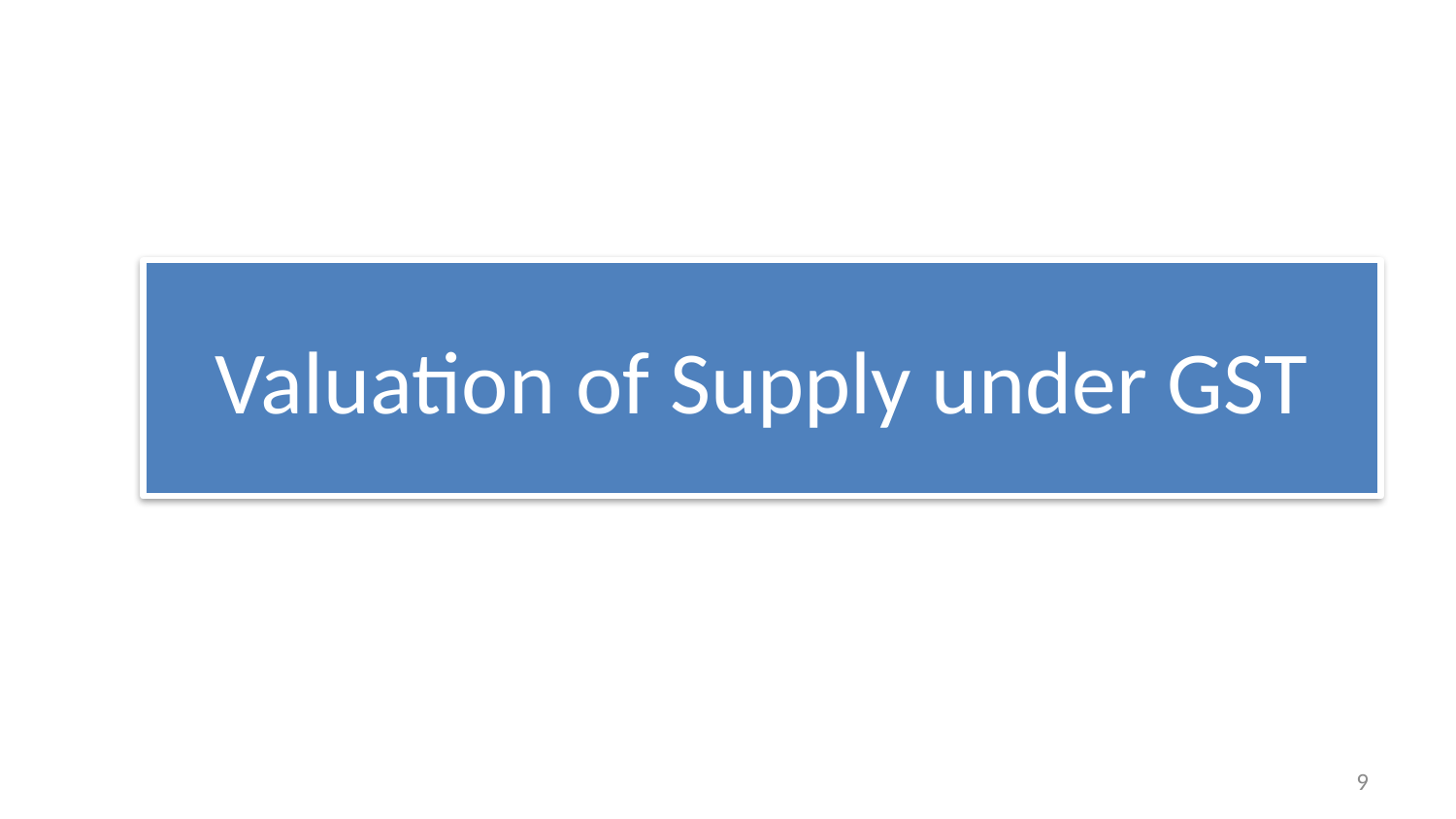

# Valuation of Supply under GST
9